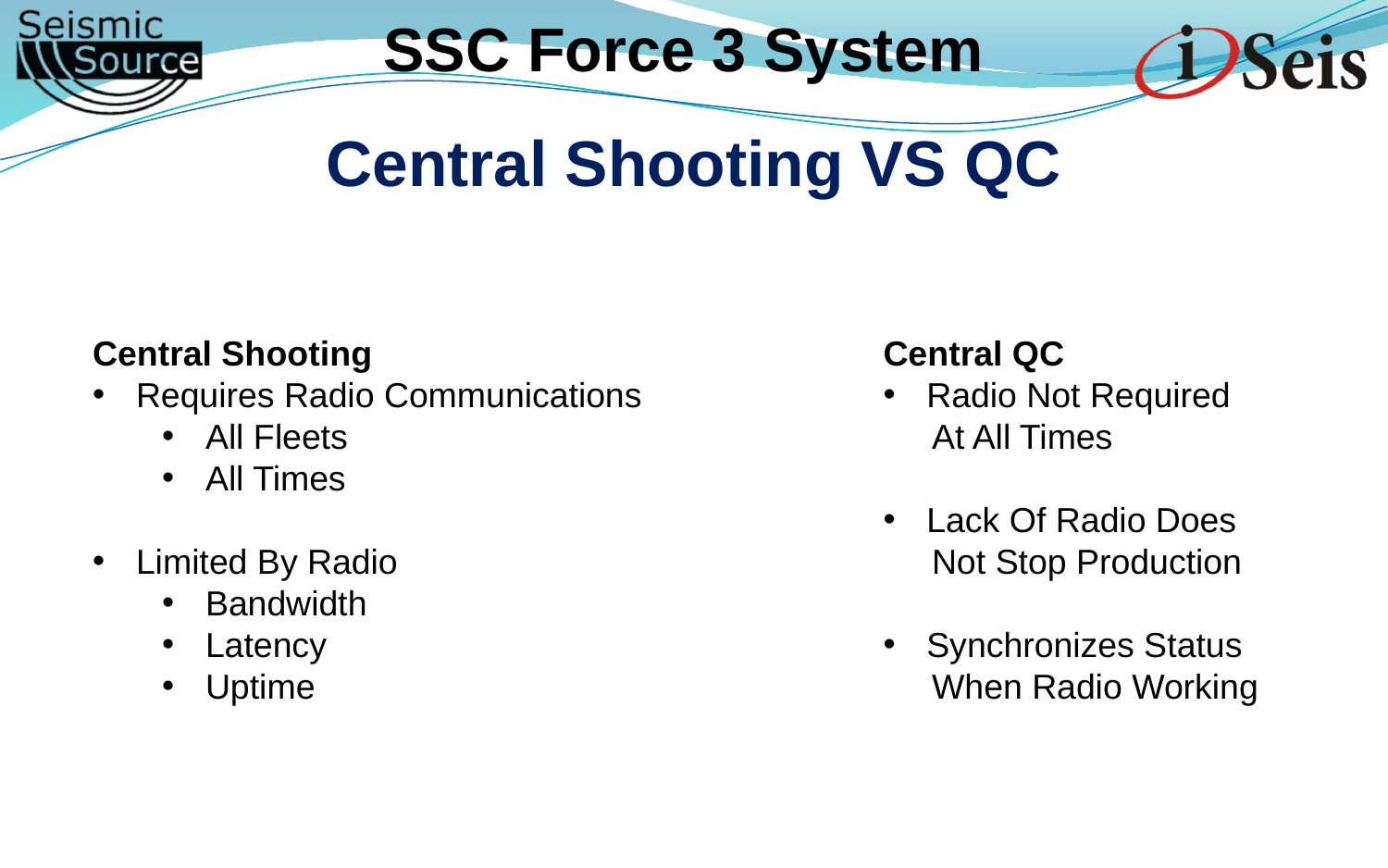

Central Shooting VS QC
Central QC
Radio Not Required
     At All Times

Lack Of Radio Does
     Not Stop Production

Synchronizes Status
     When Radio Working
Central Shooting
Requires Radio Communications
All Fleets
All Times

Limited By Radio
Bandwidth
Latency
Uptime